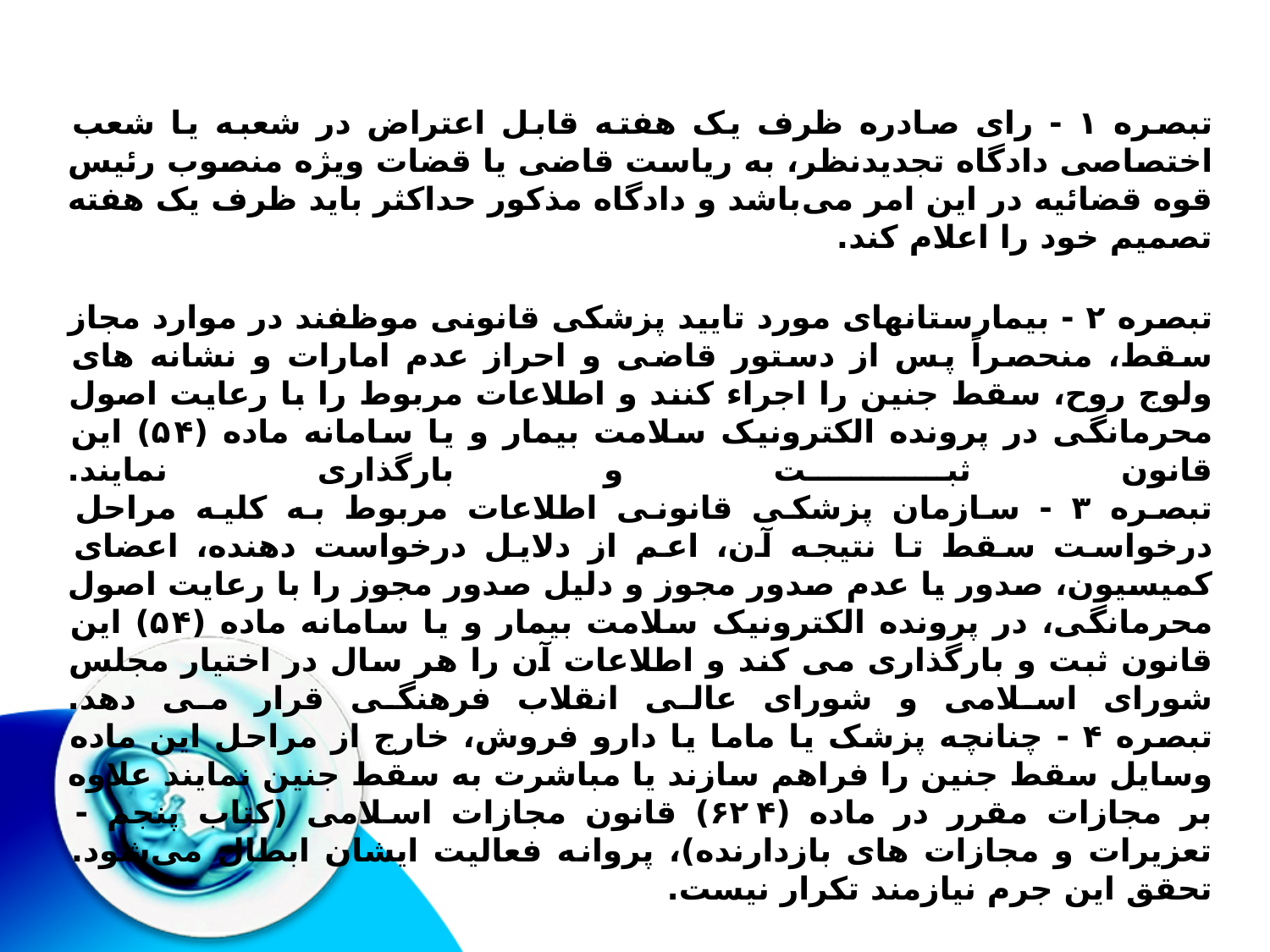

تبصره ۱ - رای صادره ظرف یک هفته قابل اعتراض در شعبه یا شعب اختصاصی دادگاه تجدیدنظر، به ریاست قاضی یا قضات ویژه منصوب رئیس قوه قضائیه در این امر می‌باشد و دادگاه مذکور حداکثر باید ظرف یک هفته تصمیم خود را اعلام کند.
تبصره ۲ - بیمارستانهای مورد تایید پزشکی قانونی موظفند در موارد مجاز سقط، منحصراً پس از دستور قاضی و احراز عدم امارات و نشانه های ولوج روح،‌ سقط جنین را اجراء کنند و اطلاعات مربوط را با رعایت اصول محرمانگی در پرونده الکترونیک سلامت بیمار و یا سامانه ماده (۵۴) این قانون ثبت و بارگذاری نمایند.
تبصره ۳ - سازمان پزشکی قانونی اطلاعات مربوط به کلیه مراحل درخواست سقط تا نتیجه آن، اعم از دلایل درخواست ‌دهنده، اعضای کمیسیون، صدور یا عدم صدور مجوز و دلیل صدور مجوز را با رعایت اصول محرمانگی، در پرونده الکترونیک سلامت بیمار و یا سامانه ماده (۵۴) این قانون ثبت و بارگذاری می کند و اطلاعات آن را هر سال در اختیار مجلس شورای اسلامی و شورای عالی انقلاب فرهنگی قرار می دهد.
تبصره ۴ - چنانچه پزشک یا ماما یا دارو فروش، خارج از مراحل این ماده وسایل سقط جنین را فراهم سازند یا مباشرت به سقط جنین نمایند علاوه بر مجازات مقرر در ماده (۶۲۴) قانون مجازات اسلامی (کتاب پنجم - تعزیرات و مجازات های بازدارنده)، پروانه فعالیت ایشان ابطال می‌شود. تحقق این جرم نیازمند تکرار نیست.
#